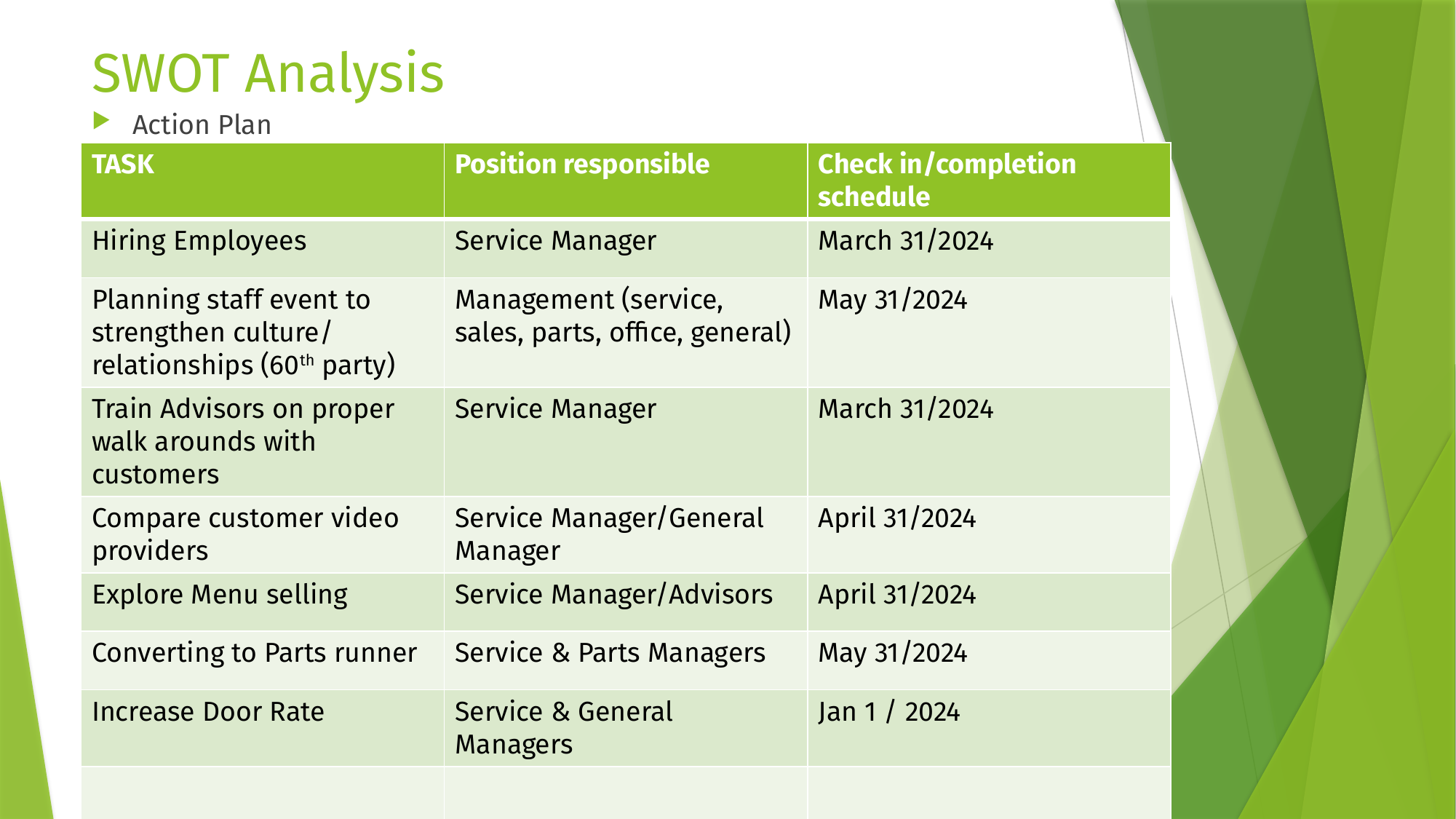

# SWOT Analysis
Action Plan

| TASK | Position responsible | Check in/completion schedule |
| --- | --- | --- |
| Hiring Employees | Service Manager | March 31/2024 |
| Planning staff event to strengthen culture/ relationships (60th party) | Management (service, sales, parts, office, general) | May 31/2024 |
| Train Advisors on proper walk arounds with customers | Service Manager | March 31/2024 |
| Compare customer video providers | Service Manager/General Manager | April 31/2024 |
| Explore Menu selling | Service Manager/Advisors | April 31/2024 |
| Converting to Parts runner | Service & Parts Managers | May 31/2024 |
| Increase Door Rate | Service & General Managers | Jan 1 / 2024 |
|  |  |  |